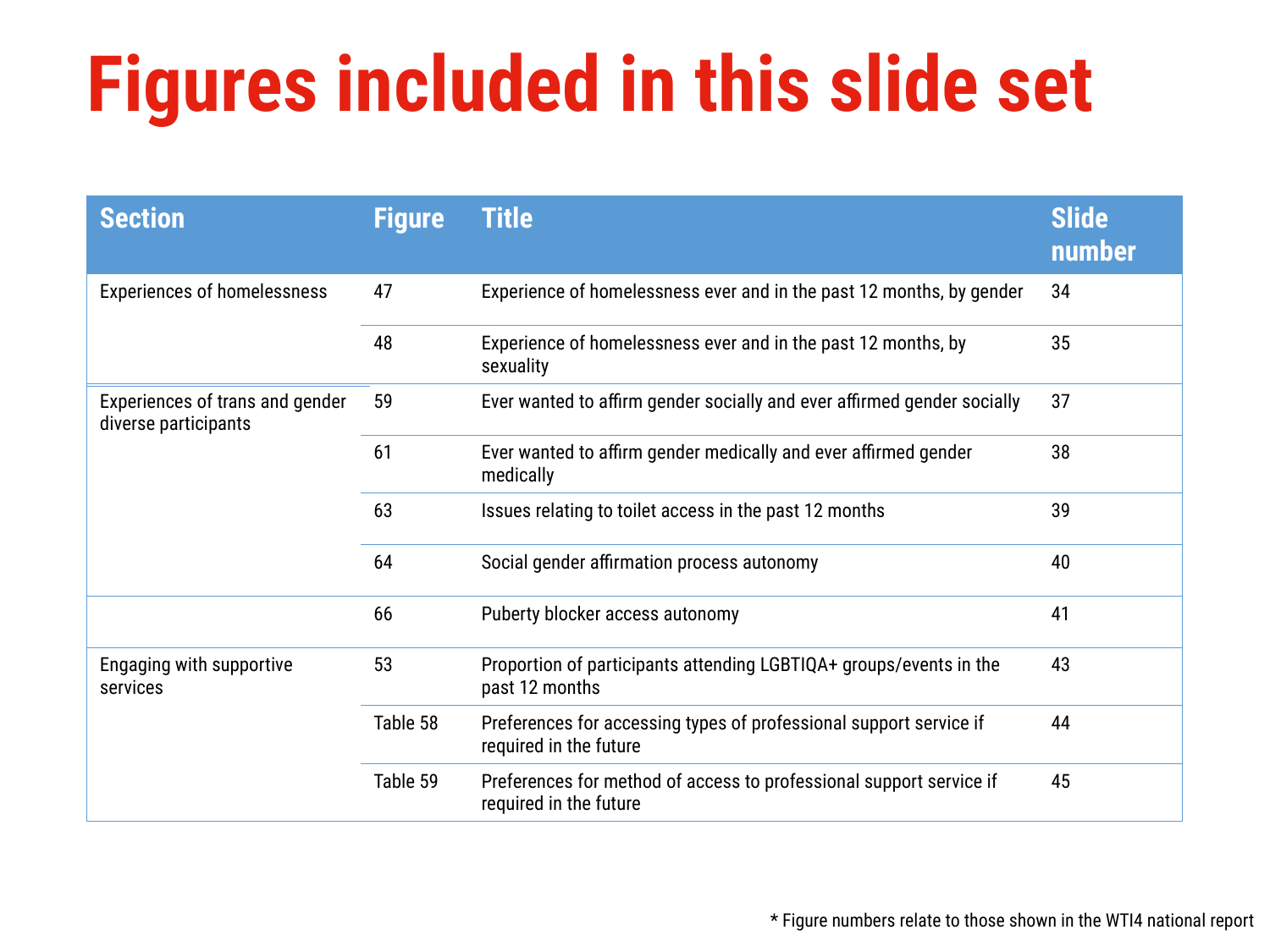

# Figures included in this slide set
| Section | Figure | Title | Slide number |
| --- | --- | --- | --- |
| Experiences of homelessness | 47 | Experience of homelessness ever and in the past 12 months, by gender | 34 |
|  | 48 | Experience of homelessness ever and in the past 12 months, by sexuality | 35 |
| Experiences of trans and gender diverse participants | 59 | Ever wanted to affirm gender socially and ever affirmed gender socially | 37 |
|  | 61 | Ever wanted to affirm gender medically and ever affirmed gender medically | 38 |
|  | 63 | Issues relating to toilet access in the past 12 months | 39 |
|  | 64 | Social gender affirmation process autonomy | 40 |
|  | 66 | Puberty blocker access autonomy | 41 |
| Engaging with supportive services | 53 | Proportion of participants attending LGBTIQA+ groups/events in the past 12 months | 43 |
|  | Table 58 | Preferences for accessing types of professional support service if required in the future | 44 |
|  | Table 59 | Preferences for method of access to professional support service if required in the future | 45 |

* Figure numbers relate to those shown in the WTI4 national report